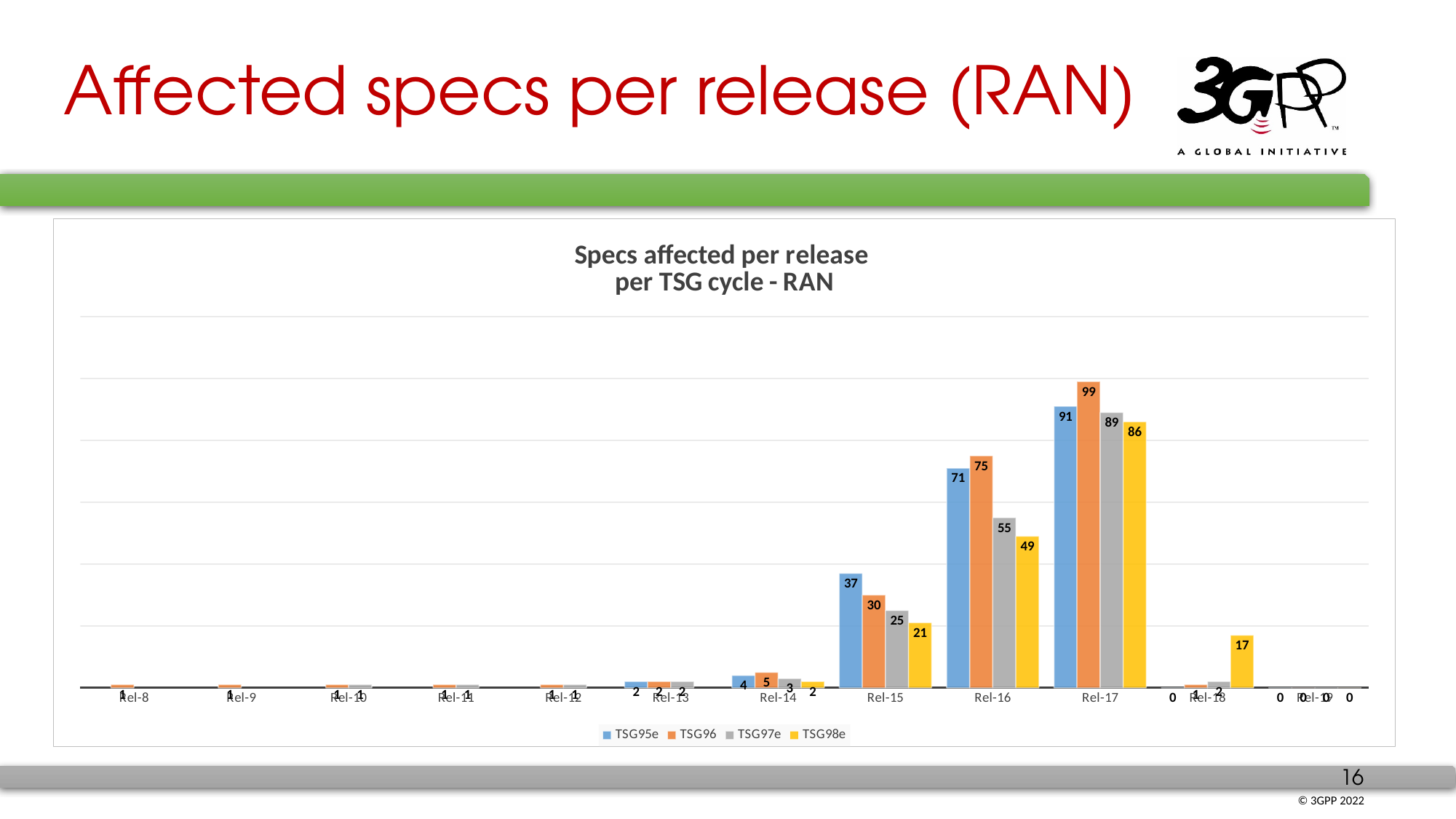

# Affected specs per release (RAN)

### Chart: Specs affected per release per TSG cycle - RAN

| Category | TSG95e | TSG96 | TSG97e | TSG98e |
|---|---|---|---|---|
| Rel-8 | None | 1.0 | None | None |
| Rel-9 | None | 1.0 | None | None |
| Rel-10 | None | 1.0 | 1.0 | None |
| Rel-11 | None | 1.0 | 1.0 | None |
| Rel-12 | None | 1.0 | 1.0 | None |
| Rel-13 | 2.0 | 2.0 | 2.0 | None |
| Rel-14 | 4.0 | 5.0 | 3.0 | 2.0 |
| Rel-15 | 37.0 | 30.0 | 25.0 | 21.0 |
| Rel-16 | 71.0 | 75.0 | 55.0 | 49.0 |
| Rel-17 | 91.0 | 99.0 | 89.0 | 86.0 |
| Rel-18 | 0.0 | 1.0 | 2.0 | 17.0 |
| Rel-19 | 0.0 | 0.0 | 0.0 | 0.0 |